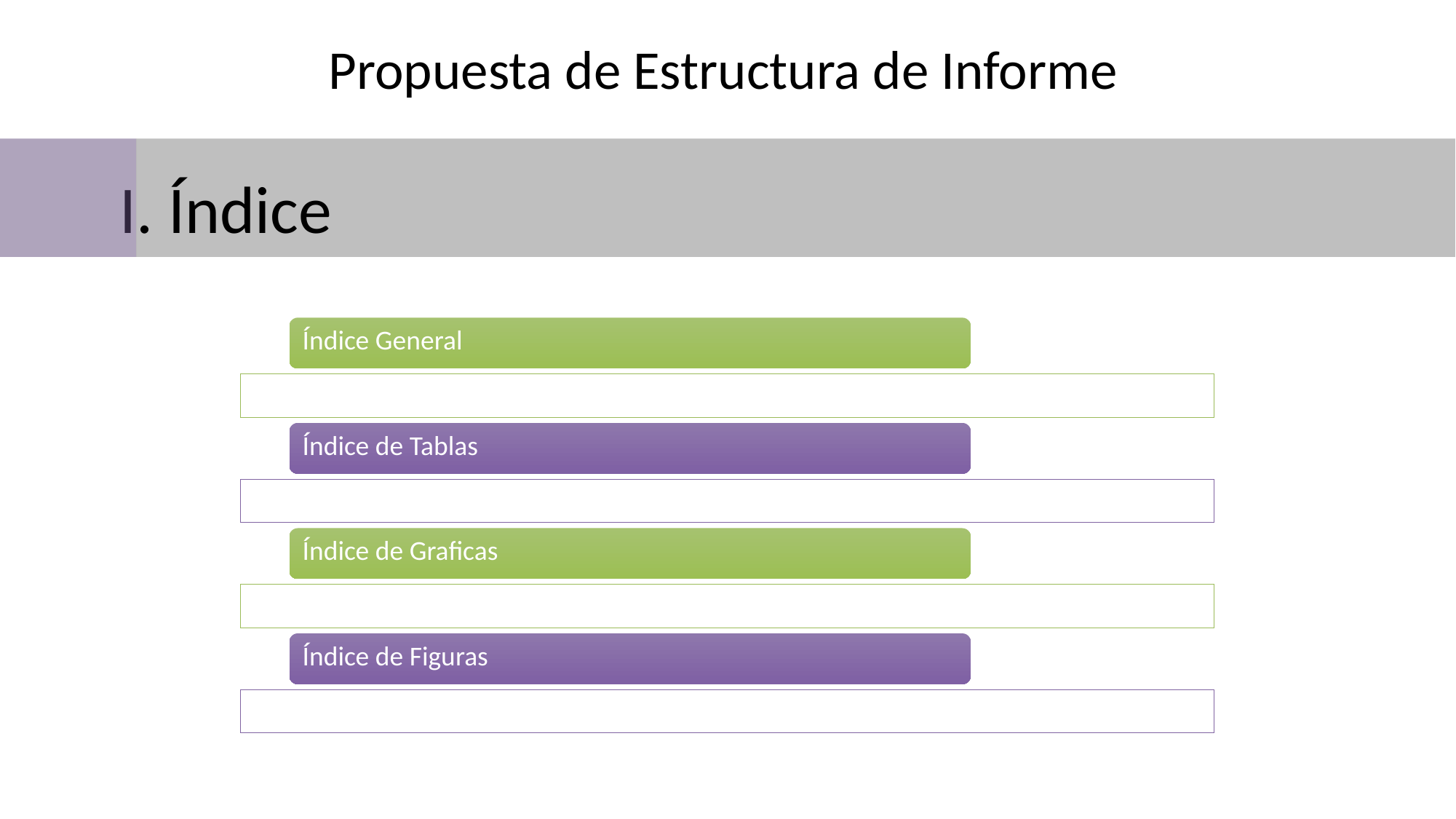

Propuesta de Estructura de Informe
# I. Índice

Índice General
Índice de Tablas
Índice de Graficas
Índice de Figuras